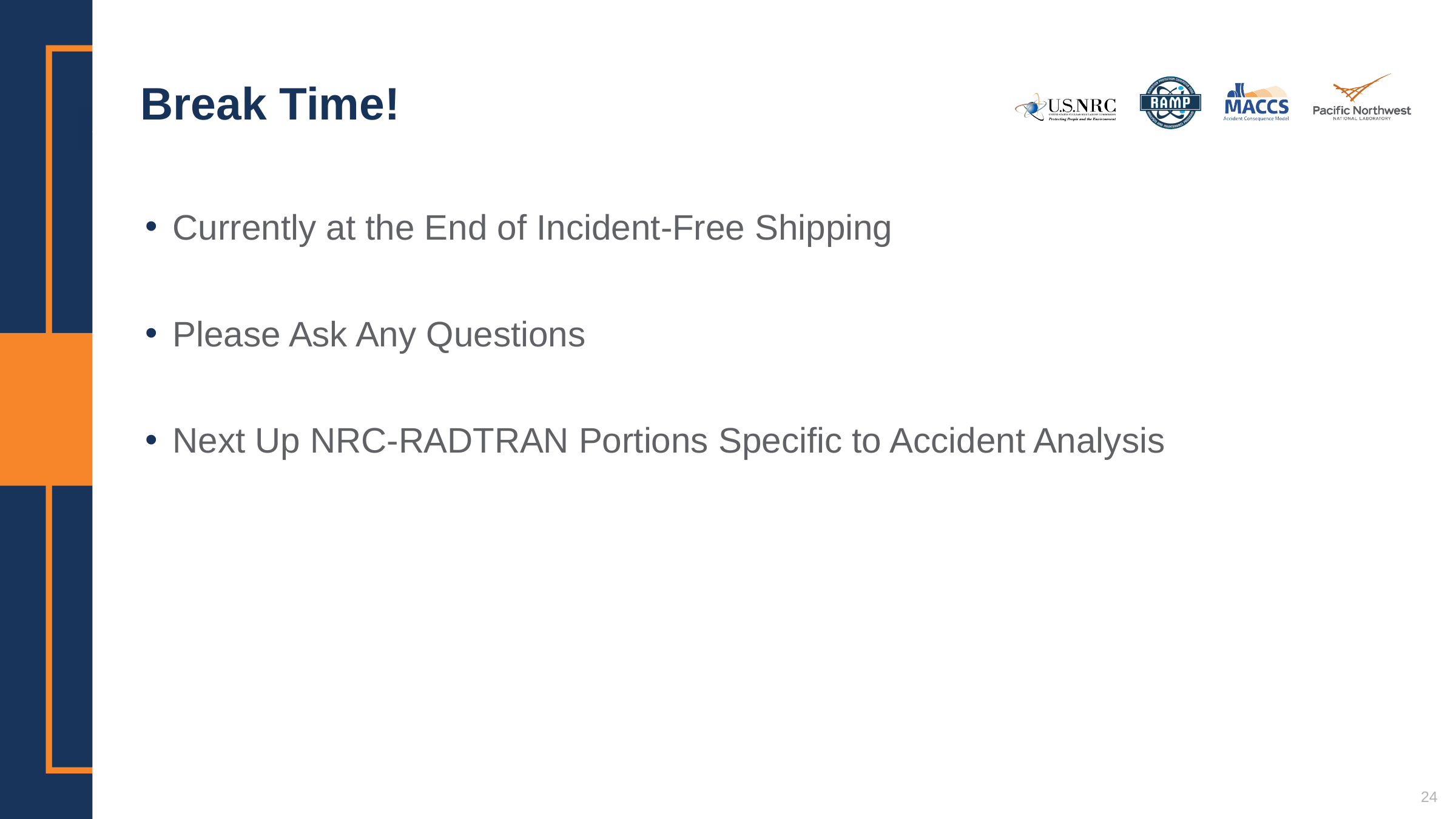

# Break Time!
Currently at the End of Incident-Free Shipping

Please Ask Any Questions

Next Up NRC-RADTRAN Portions Specific to Accident Analysis

24